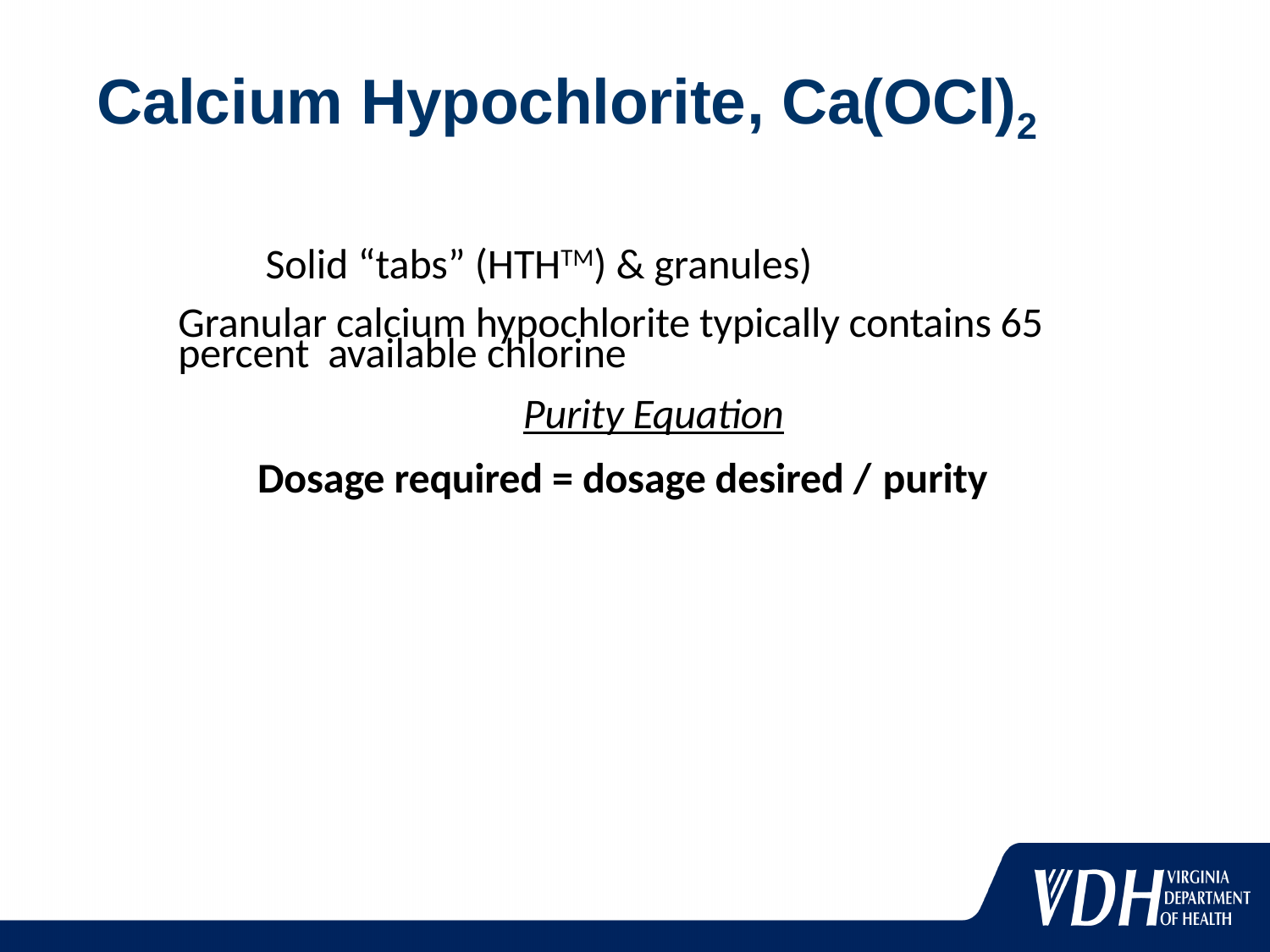

# Calcium Hypochlorite, Ca(OCl)2
Solid “tabs” (HTHTM) & granules)

Granular calcium hypochlorite typically contains 65 percent  available chlorine

Purity Equation

	Dosage required = dosage desired / purity